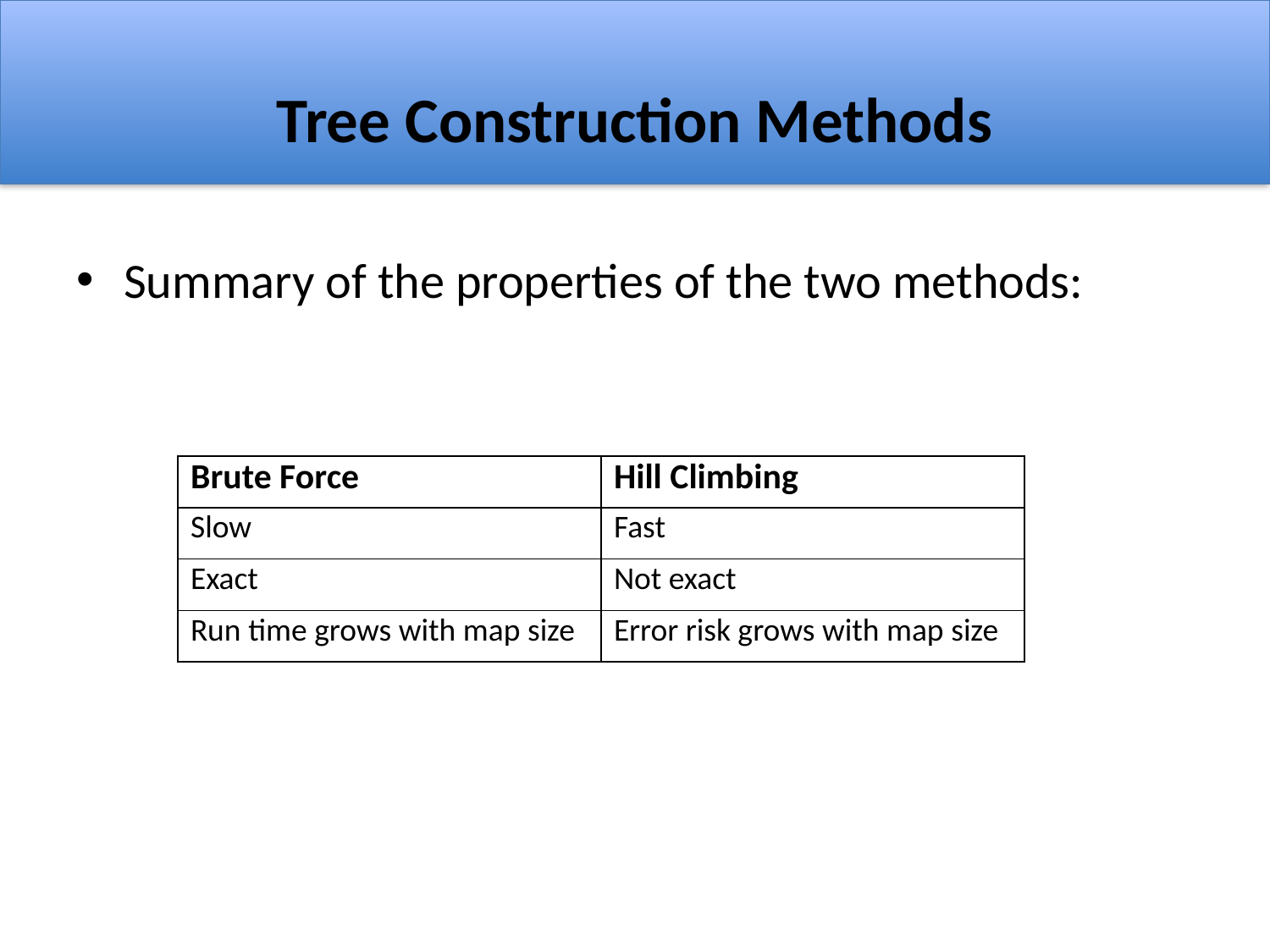

# Tree Construction Methods
Summary of the properties of the two methods:
| Brute Force | Hill Climbing |
| --- | --- |
| Slow | Fast |
| Exact | Not exact |
| Run time grows with map size | Error risk grows with map size |